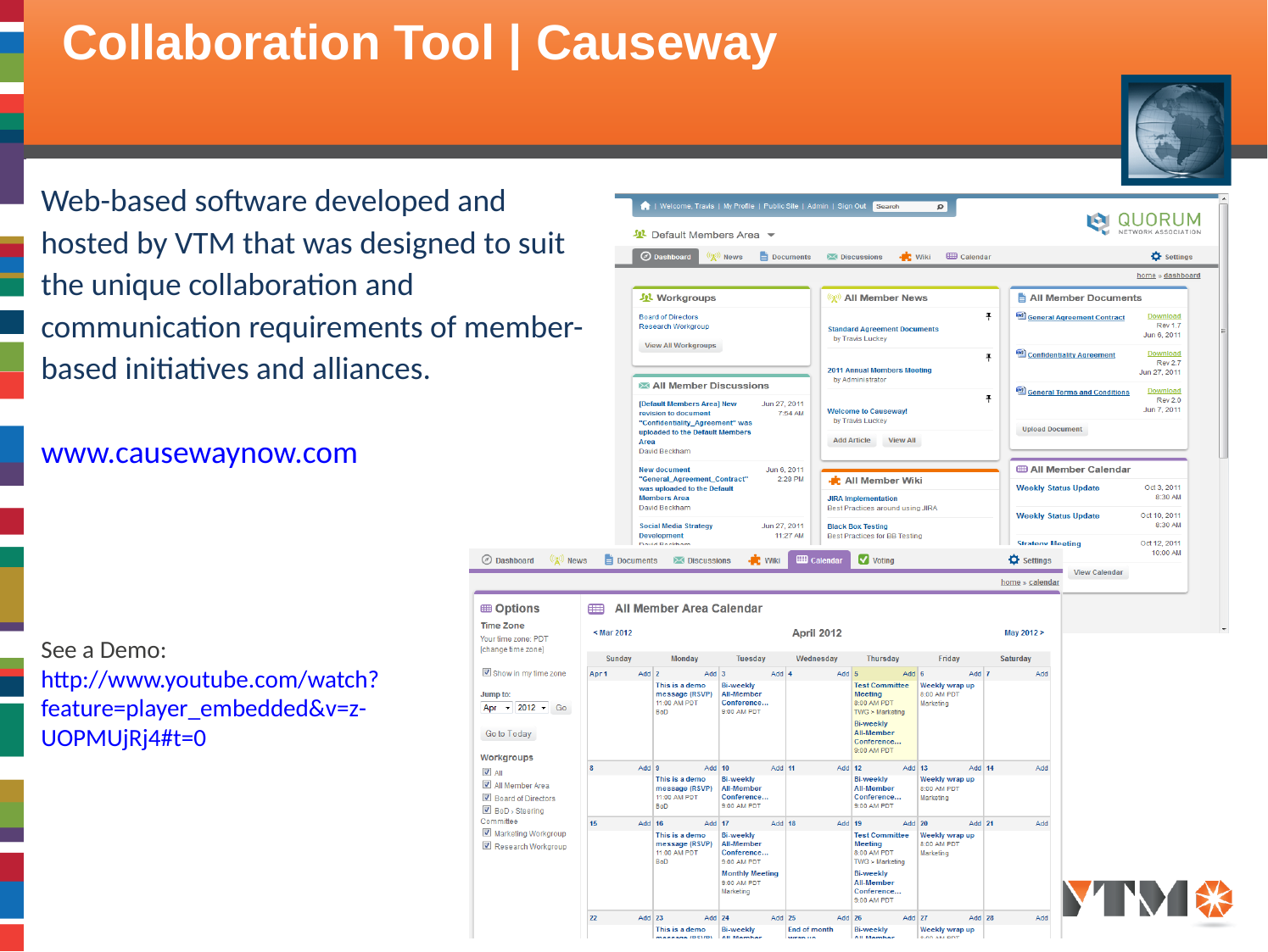

# Collaboration Tool | Causeway
Web-based software developed and hosted by VTM that was designed to suit the unique collaboration and communication requirements of member-based initiatives and alliances.

www.causewaynow.com

See a Demo:
http://www.youtube.com/watch?feature=player_embedded&v=z-UOPMUjRj4#t=0